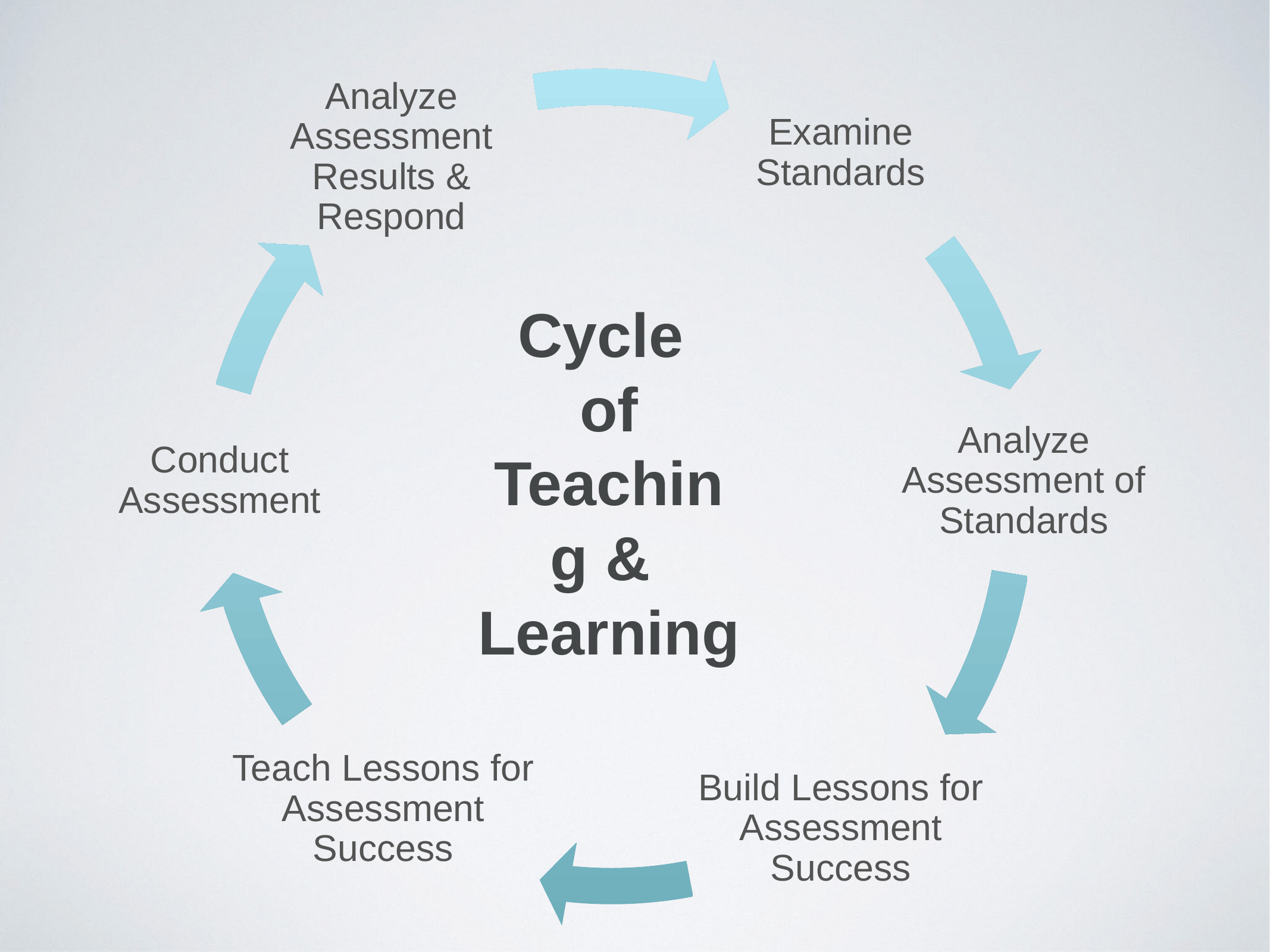

Examine Standards
Analyze Assessment of Standards
Build Lessons for Assessment Success
Teach Lessons for Assessment Success
Conduct Assessment
Analyze Assessment Results & Respond
Cycle
of Teaching &
Learning